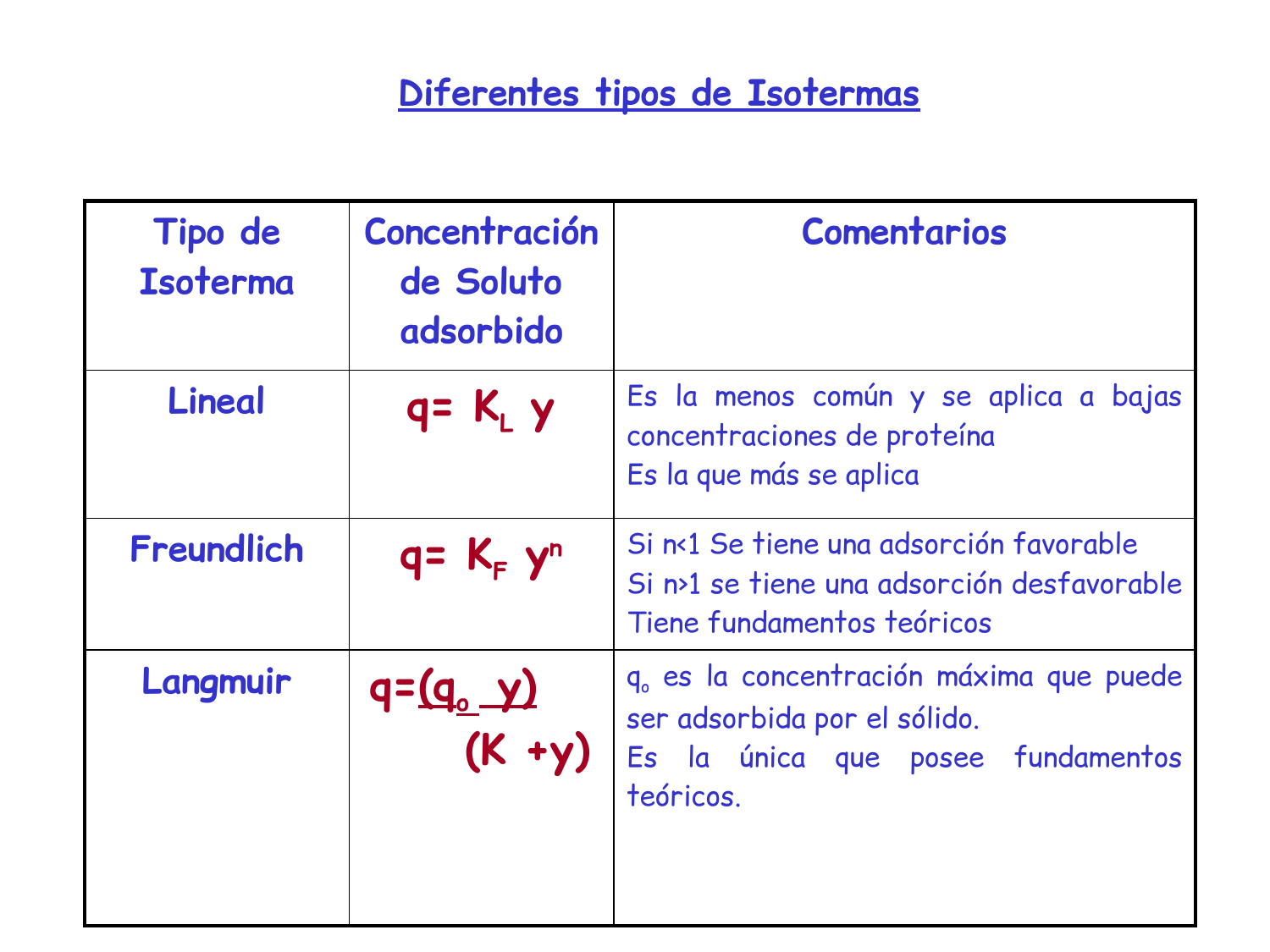

Diferentes tipos de Isotermas
| Tipo de Isoterma | Concentración de Soluto adsorbido | Comentarios |
| --- | --- | --- |
| Lineal | q= KL y | Es la menos común y se aplica a bajas concentraciones de proteína Es la que más se aplica |
| Freundlich | q= KF yn | Si n<1 Se tiene una adsorción favorable Si n>1 se tiene una adsorción desfavorable Tiene fundamentos teóricos |
| Langmuir | q=(qo y) (K +y) | qo es la concentración máxima que puede ser adsorbida por el sólido. Es la única que posee fundamentos teóricos. |